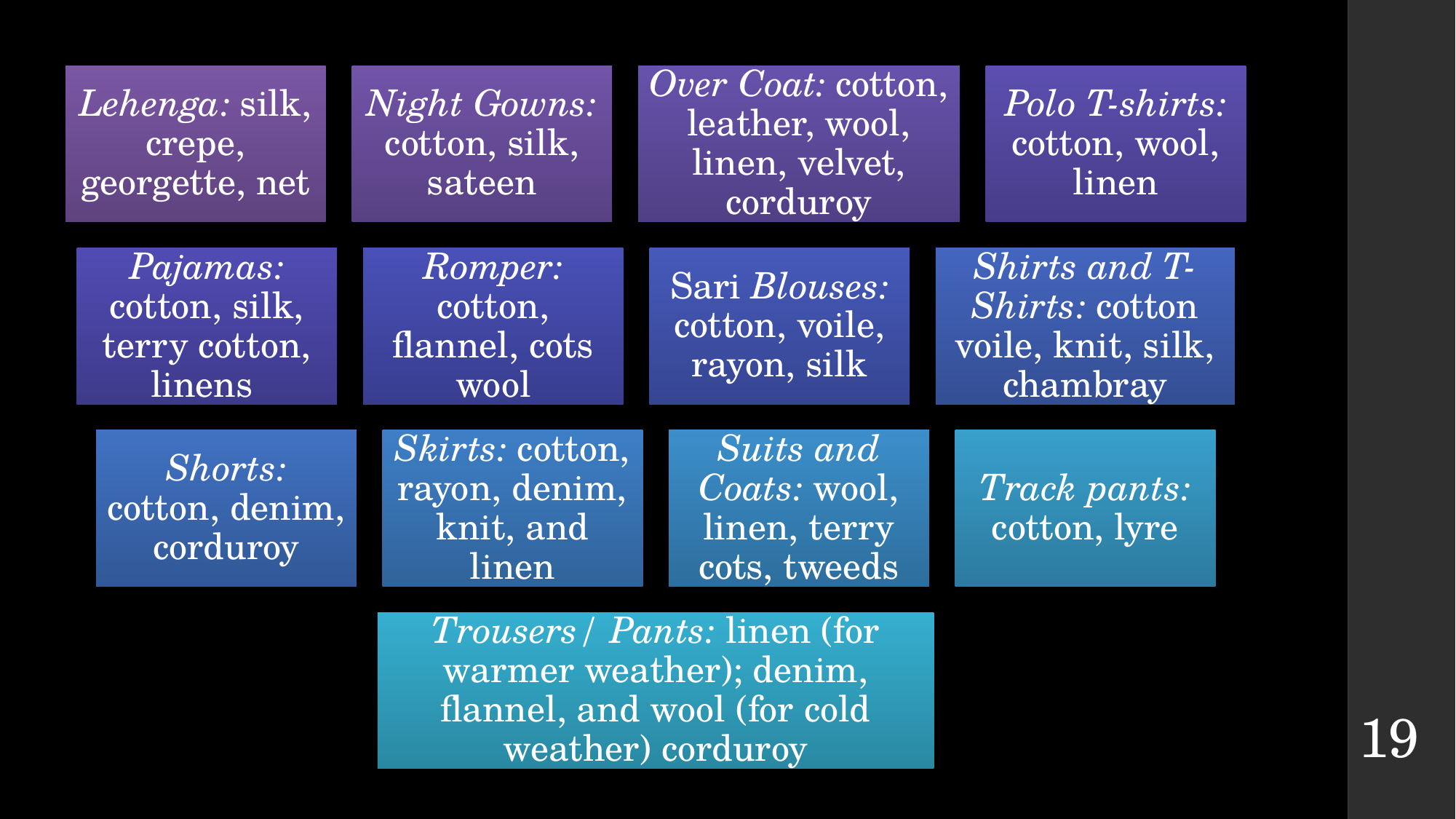

Lehenga: silk, crepe, georgette, net
Night Gowns: cotton, silk, sateen
Over Coat: cotton, leather, wool, linen, velvet, corduroy
Polo T-shirts: cotton, wool, linen
Pajamas: cotton, silk, terry cotton, linens
Romper: cotton, flannel, cots wool
Sari Blouses: cotton, voile, rayon, silk
Shirts and T-Shirts: cotton voile, knit, silk, chambray
Shorts: cotton, denim, corduroy
Skirts: cotton, rayon, denim, knit, and linen
Suits and Coats: wool, linen, terry cots, tweeds
Track pants: cotton, lyre
Trousers/ Pants: linen (for warmer weather); denim, flannel, and wool (for cold weather) corduroy
19